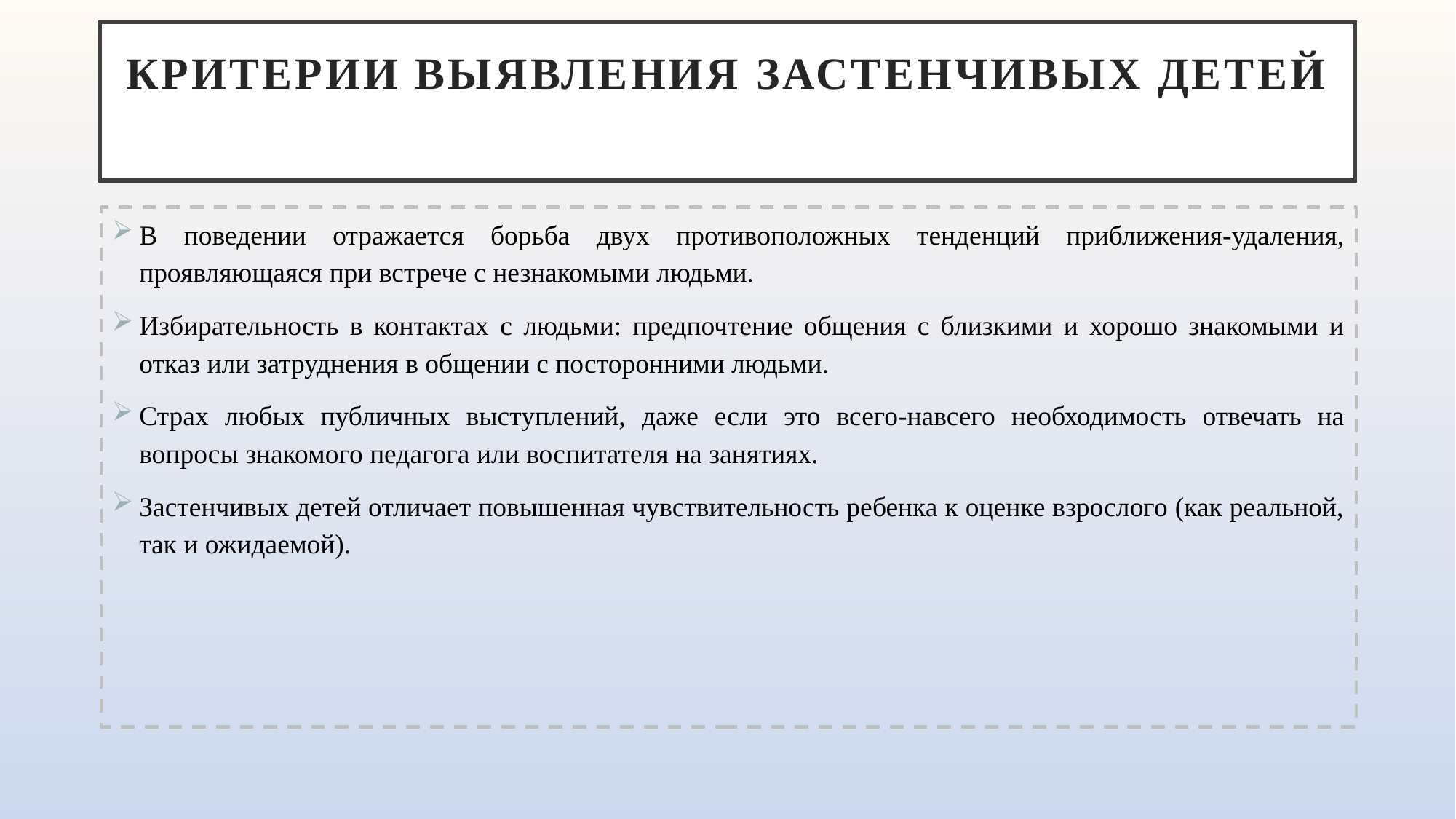

# Критерии выявления застенчивых детей
В поведении отражается борьба двух противоположных тенденций приближения-удаления, проявляющаяся при встрече с незнакомыми людьми.
Избирательность в контактах с людьми: предпочтение общения с близкими и хорошо знакомыми и отказ или затруднения в общении с посторонними людьми.
Страх любых публичных выступлений, даже если это всего-навсего необходимость отвечать на вопросы знакомого педагога или воспитателя на занятиях.
Застенчивых детей отличает повышенная чувствительность ребенка к оценке взрослого (как реальной, так и ожидаемой).